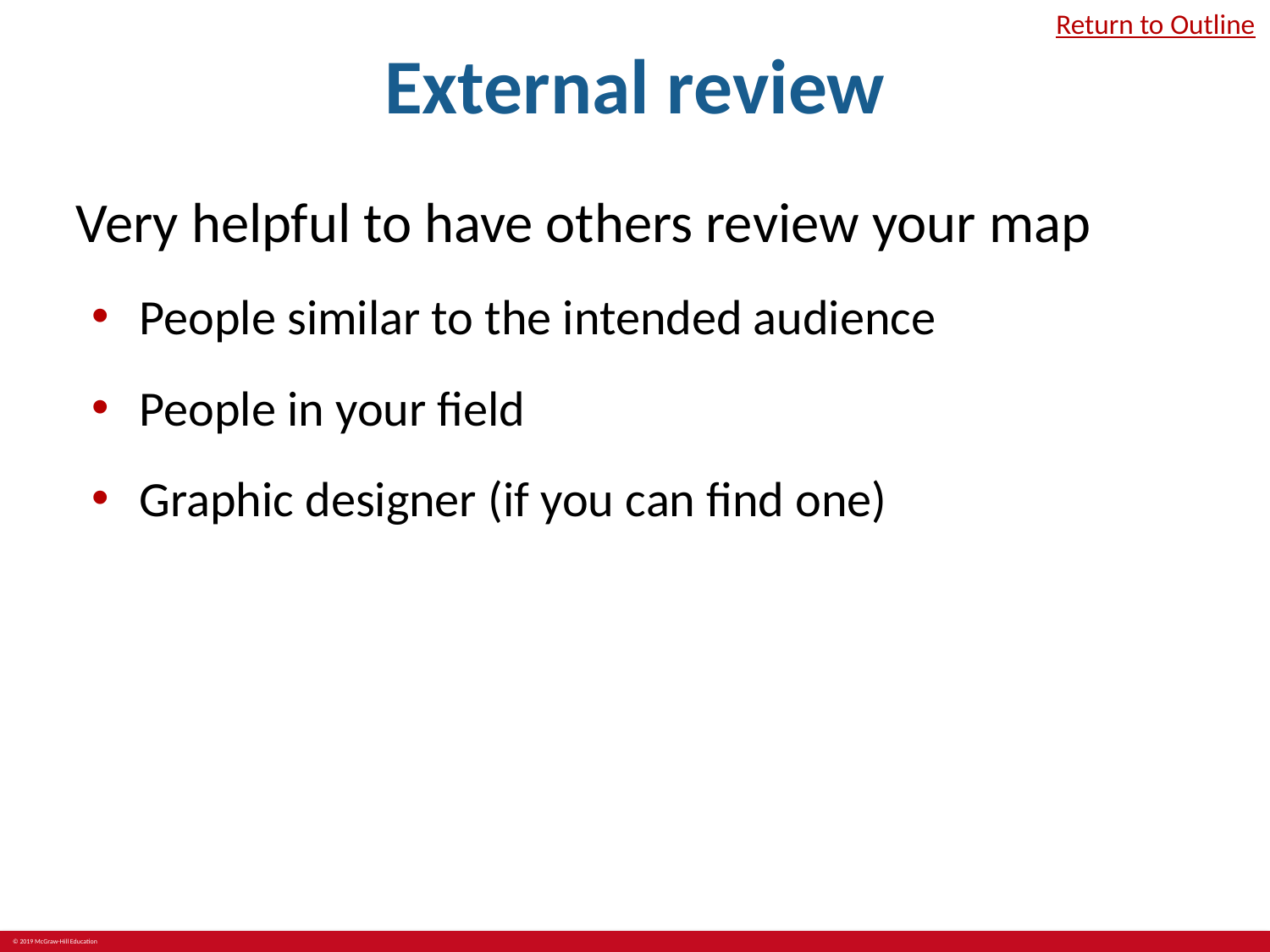

# External review
Return to Outline
Very helpful to have others review your map
People similar to the intended audience
People in your field
Graphic designer (if you can find one)